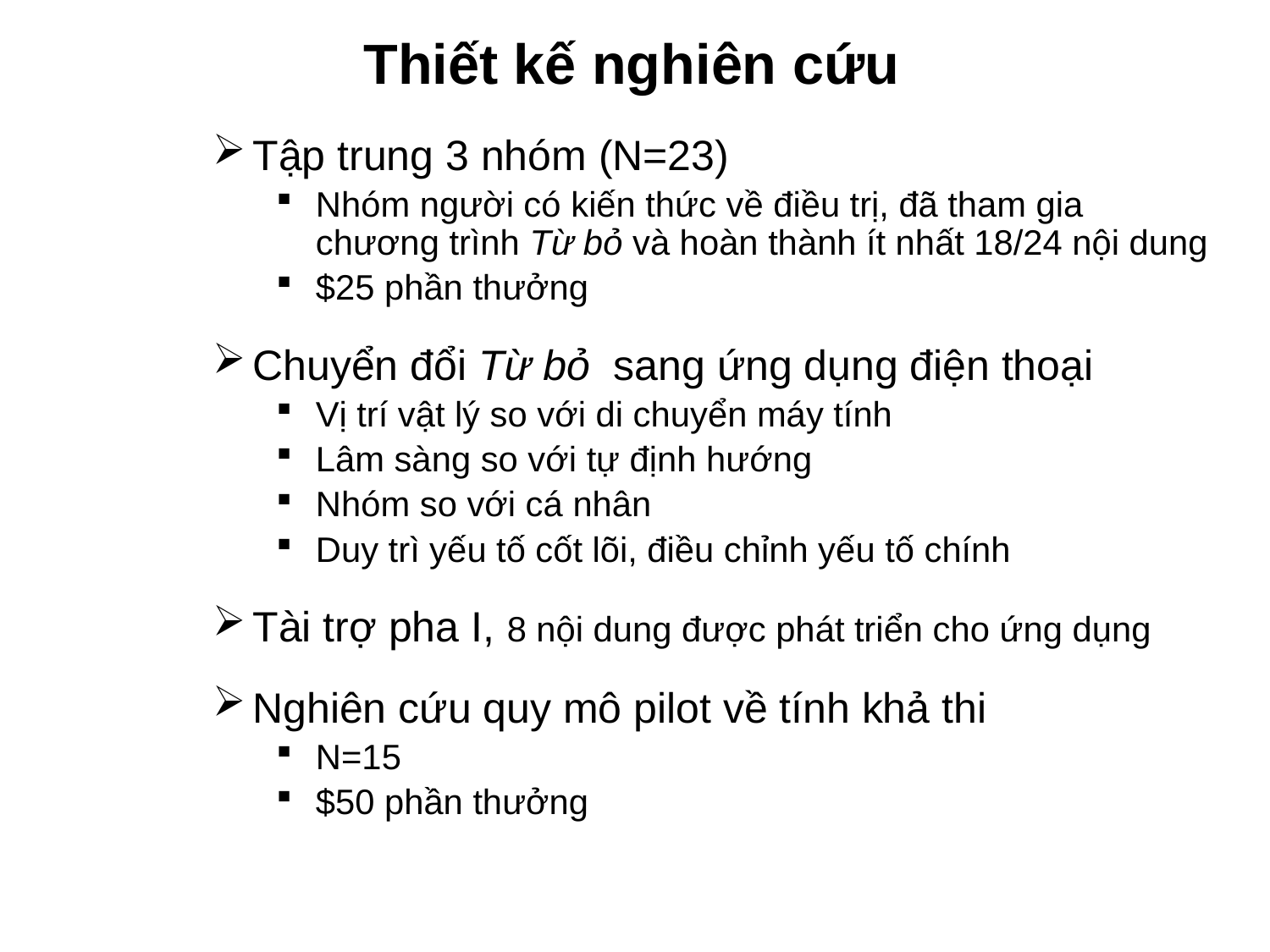

# Thiết kế nghiên cứu
Tập trung 3 nhóm (N=23)
Nhóm người có kiến thức về điều trị, đã tham gia chương trình Từ bỏ và hoàn thành ít nhất 18/24 nội dung
$25 phần thưởng

Chuyển đổi Từ bỏ  sang ứng dụng điện thoại
Vị trí vật lý so với di chuyển máy tính
Lâm sàng so với tự định hướng
Nhóm so với cá nhân
Duy trì yếu tố cốt lõi, điều chỉnh yếu tố chính

Tài trợ pha I, 8 nội dung được phát triển cho ứng dụng

Nghiên cứu quy mô pilot về tính khả thi
N=15
$50 phần thưởng